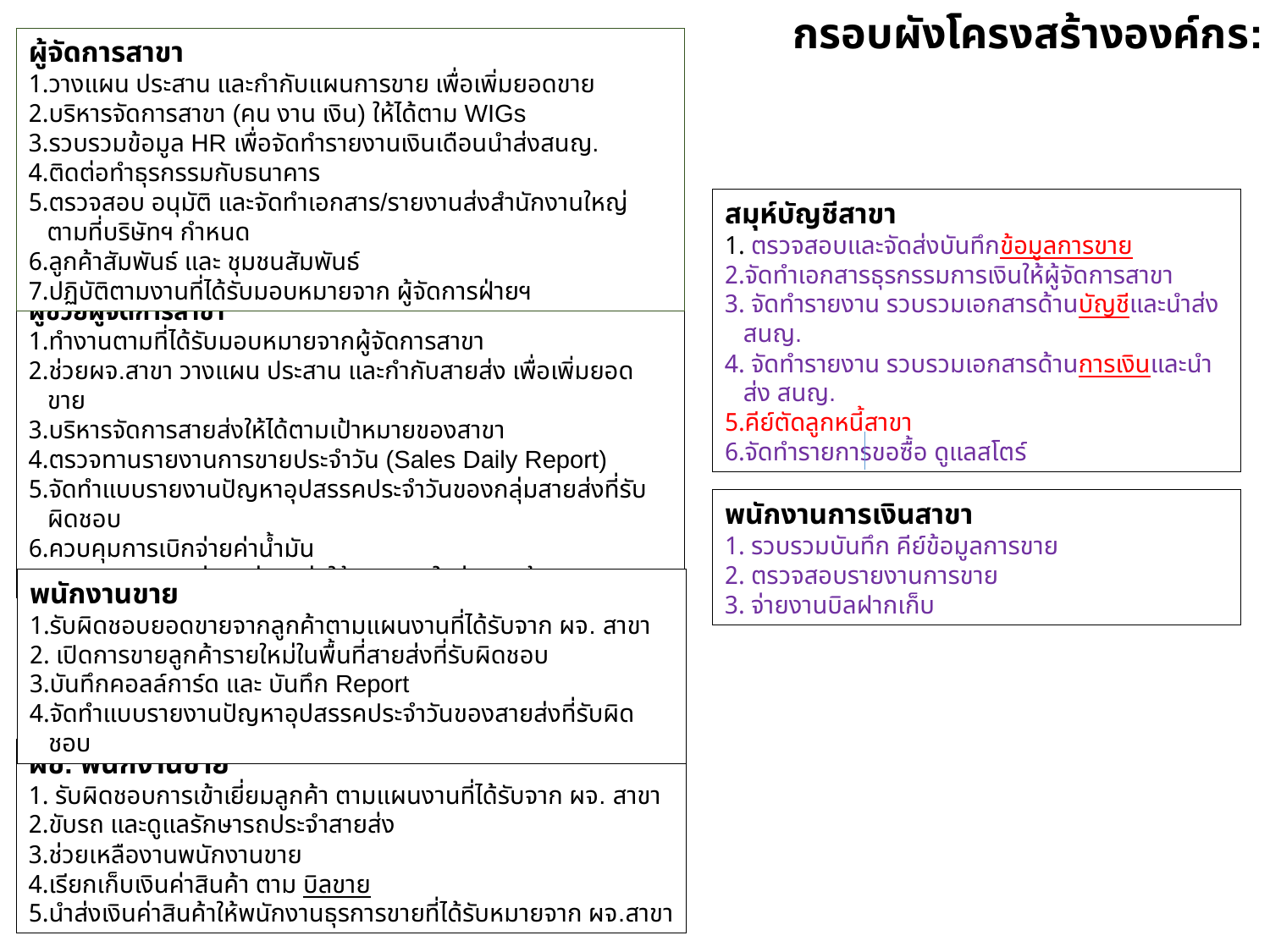

กรอบผังโครงสร้างองค์กร: สาขา
ผู้จัดการสาขา
วางแผน ประสาน และกำกับแผนการขาย เพื่อเพิ่มยอดขาย
บริหารจัดการสาขา (คน งาน เงิน) ให้ได้ตาม WIGs
รวบรวมข้อมูล HR เพื่อจัดทำรายงานเงินเดือนนำส่งสนญ.
ติดต่อทำธุรกรรมกับธนาคาร
ตรวจสอบ อนุมัติ และจัดทำเอกสาร/รายงานส่งสำนักงานใหญ่ ตามที่บริษัทฯ กำหนด
ลูกค้าสัมพันธ์ และ ชุมชนสัมพันธ์
ปฏิบัติตามงานที่ได้รับมอบหมายจาก ผู้จัดการฝ่ายฯ
สมุห์บัญชีสาขา
 ตรวจสอบและจัดส่งบันทึกข้อมูลการขาย
จัดทำเอกสารธุรกรรมการเงินให้ผู้จัดการสาขา
 จัดทำรายงาน รวบรวมเอกสารด้านบัญชีและนำส่ง สนญ.
 จัดทำรายงาน รวบรวมเอกสารด้านการเงินและนำส่ง สนญ.
คีย์ตัดลูกหนี้สาขา
จัดทำรายการขอซื้อ ดูแลสโตร์
ผู้ช่วยผู้จัดการสาขา
ทำงานตามที่ได้รับมอบหมายจากผู้จัดการสาขา
ช่วยผจ.สาขา วางแผน ประสาน และกำกับสายส่ง เพื่อเพิ่มยอดขาย
บริหารจัดการสายส่งให้ได้ตามเป้าหมายของสาขา
ตรวจทานรายงานการขายประจำวัน (Sales Daily Report)
จัดทำแบบรายงานปัญหาอุปสรรคประจำวันของกลุ่มสายส่งที่รับผิดชอบ
ควบคุมการเบิกจ่ายค่าน้ำมัน
ควบคุมการเบิกจ่ายแก่สายส่งให้ตรงตามใบจ่ายสินค้า
พนักงานการเงินสาขา
 รวบรวมบันทึก คีย์ข้อมูลการขาย
 ตรวจสอบรายงานการขาย
 จ่ายงานบิลฝากเก็บ
พนักงานขาย
รับผิดชอบยอดขายจากลูกค้าตามแผนงานที่ได้รับจาก ผจ. สาขา
 เปิดการขายลูกค้ารายใหม่ในพื้นที่สายส่งที่รับผิดชอบ
บันทึกคอลล์การ์ด และ บันทึก Report
จัดทำแบบรายงานปัญหาอุปสรรคประจำวันของสายส่งที่รับผิดชอบ
ผช. พนักงานขาย
 รับผิดชอบการเข้าเยี่ยมลูกค้า ตามแผนงานที่ได้รับจาก ผจ. สาขา
ขับรถ และดูแลรักษารถประจำสายส่ง
ช่วยเหลืองานพนักงานขาย
เรียกเก็บเงินค่าสินค้า ตาม บิลขาย
นำส่งเงินค่าสินค้าให้พนักงานธุรการขายที่ได้รับหมายจาก ผจ.สาขา